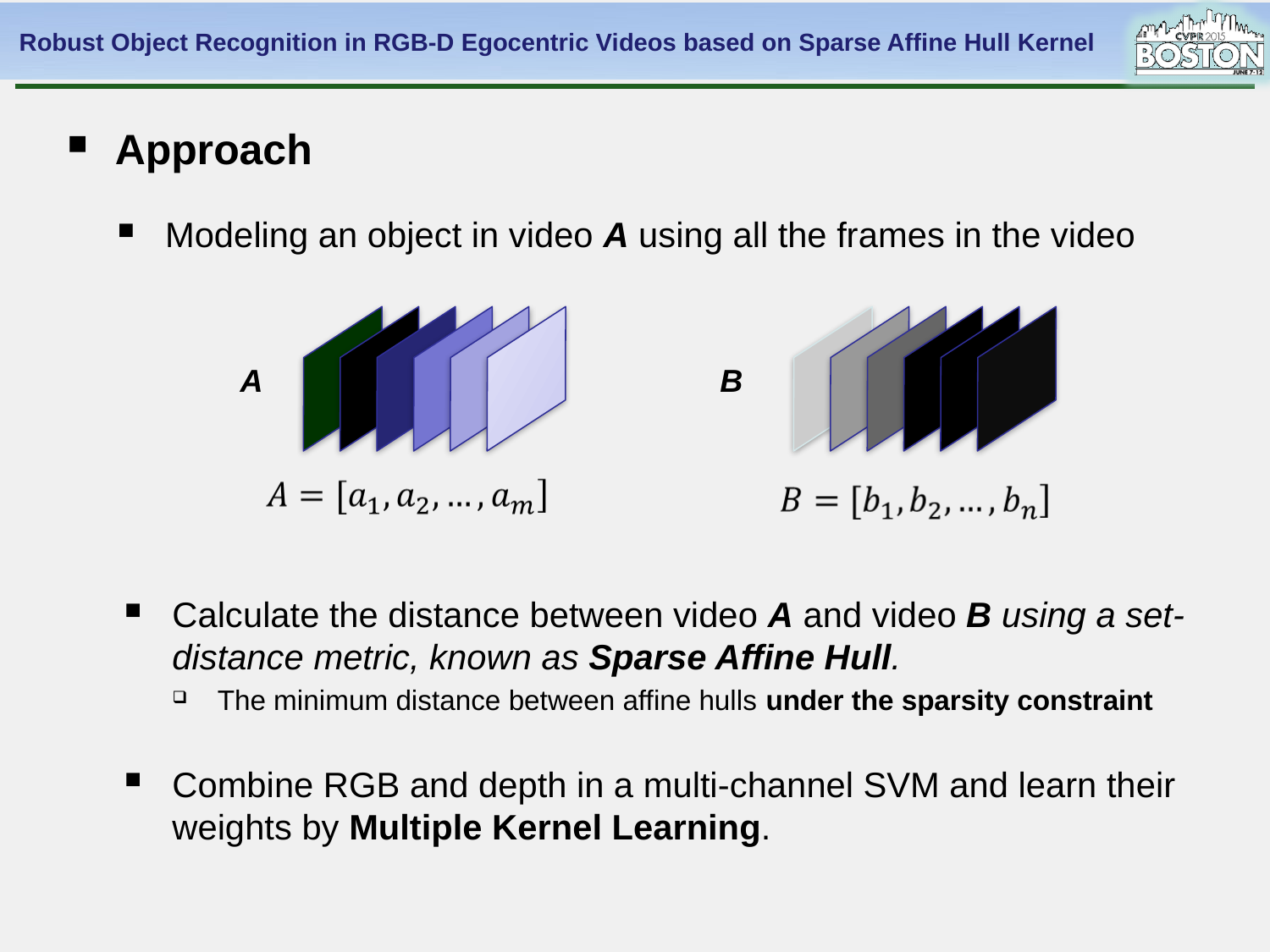

# Robust Object Recognition in RGB-D Egocentric Videos based on Sparse Affine Hull Kernel
Approach
Modeling an object in video A using all the frames in the video

A
B

Calculate the distance between video A and video B using a set-distance metric, known as Sparse Affine Hull.
The minimum distance between affine hulls under the sparsity constraint
Combine RGB and depth in a multi-channel SVM and learn their weights by Multiple Kernel Learning.